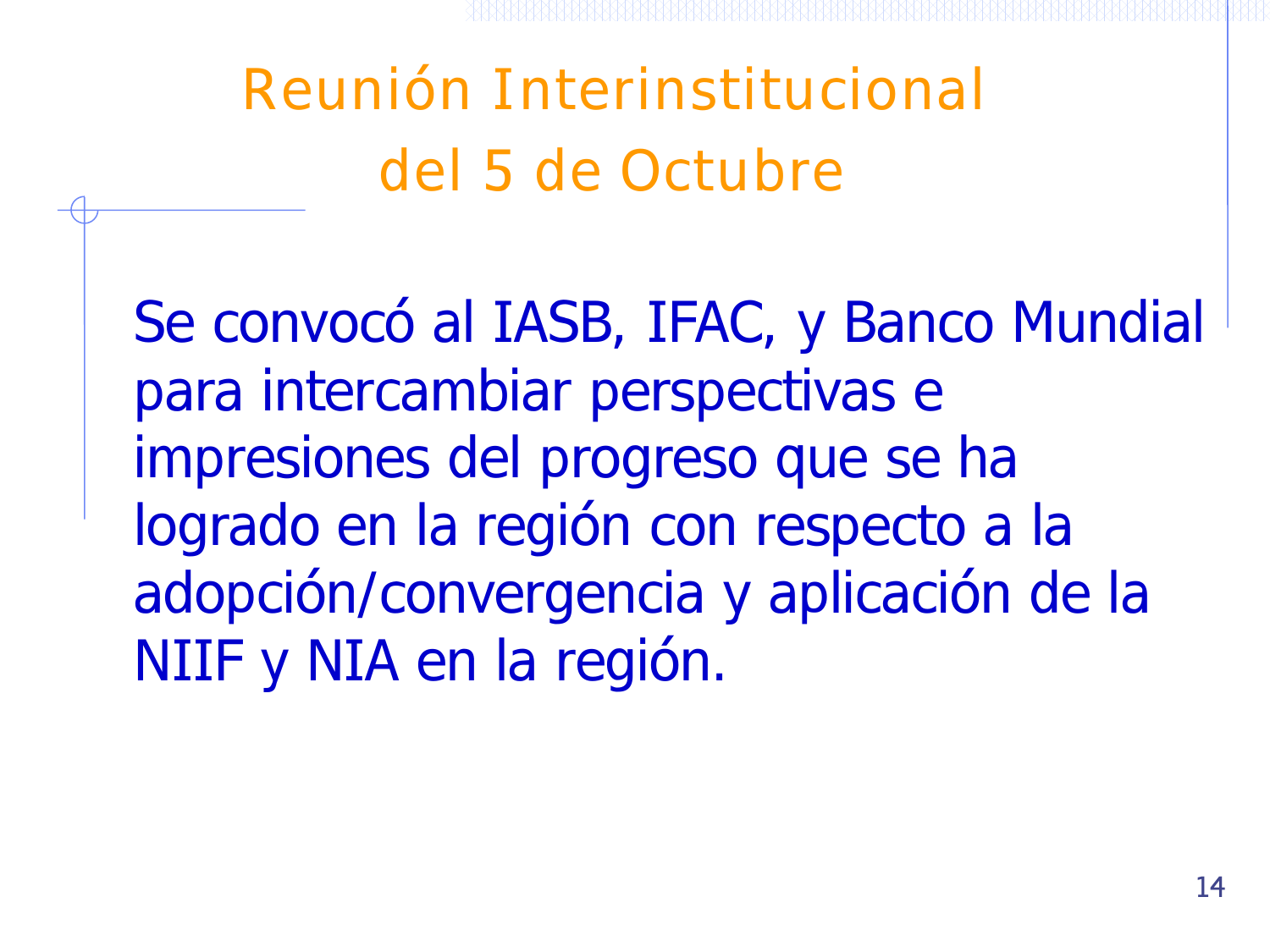

# Reunión Interinstitucional del 5 de Octubre

	Se convocó al IASB, IFAC, y Banco Mundial para intercambiar perspectivas e impresiones del progreso que se ha logrado en la región con respecto a la adopción/convergencia y aplicación de la NIIF y NIA en la región.
14